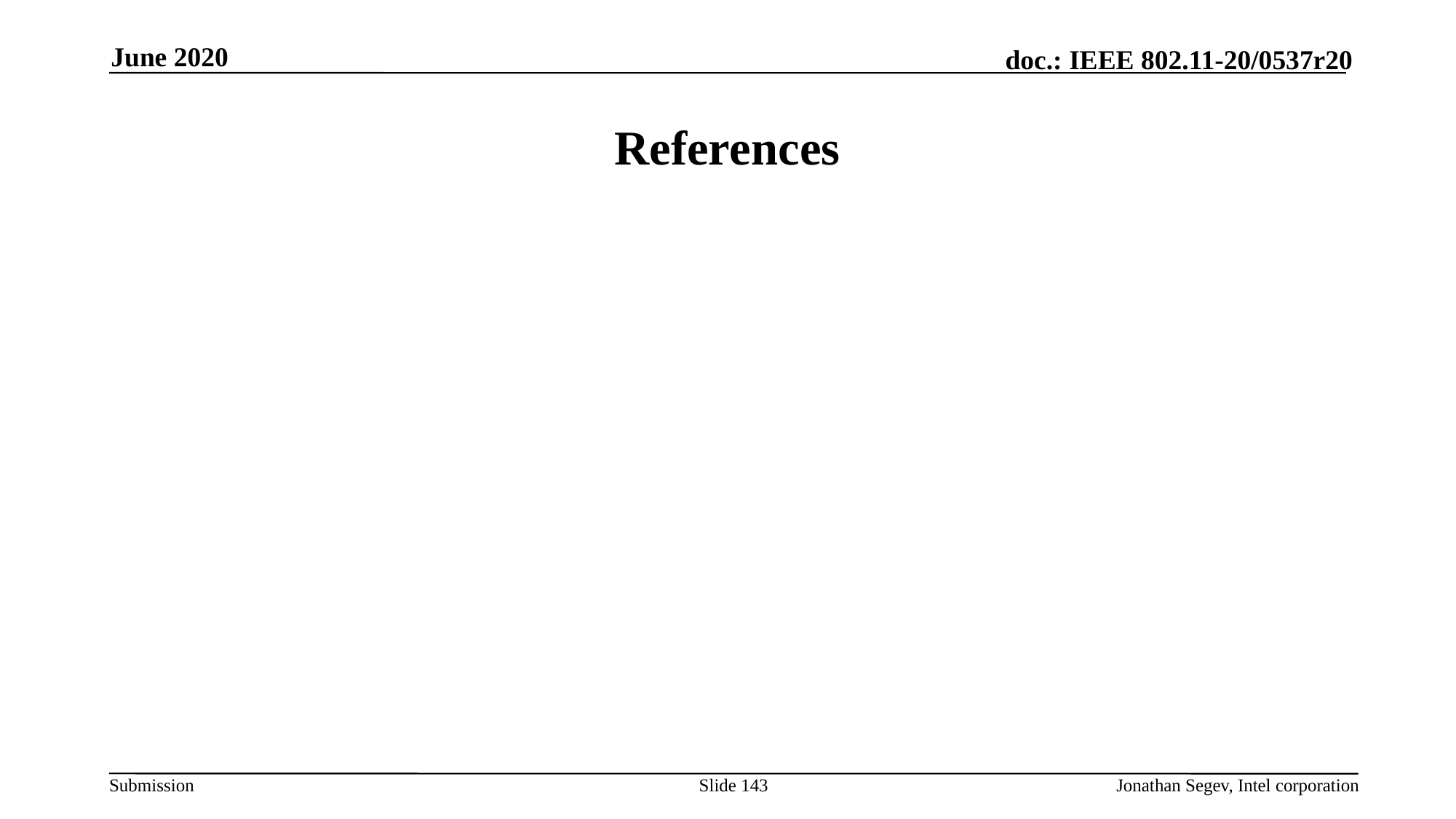

June 2020
# References

Slide 143
Jonathan Segev, Intel corporation